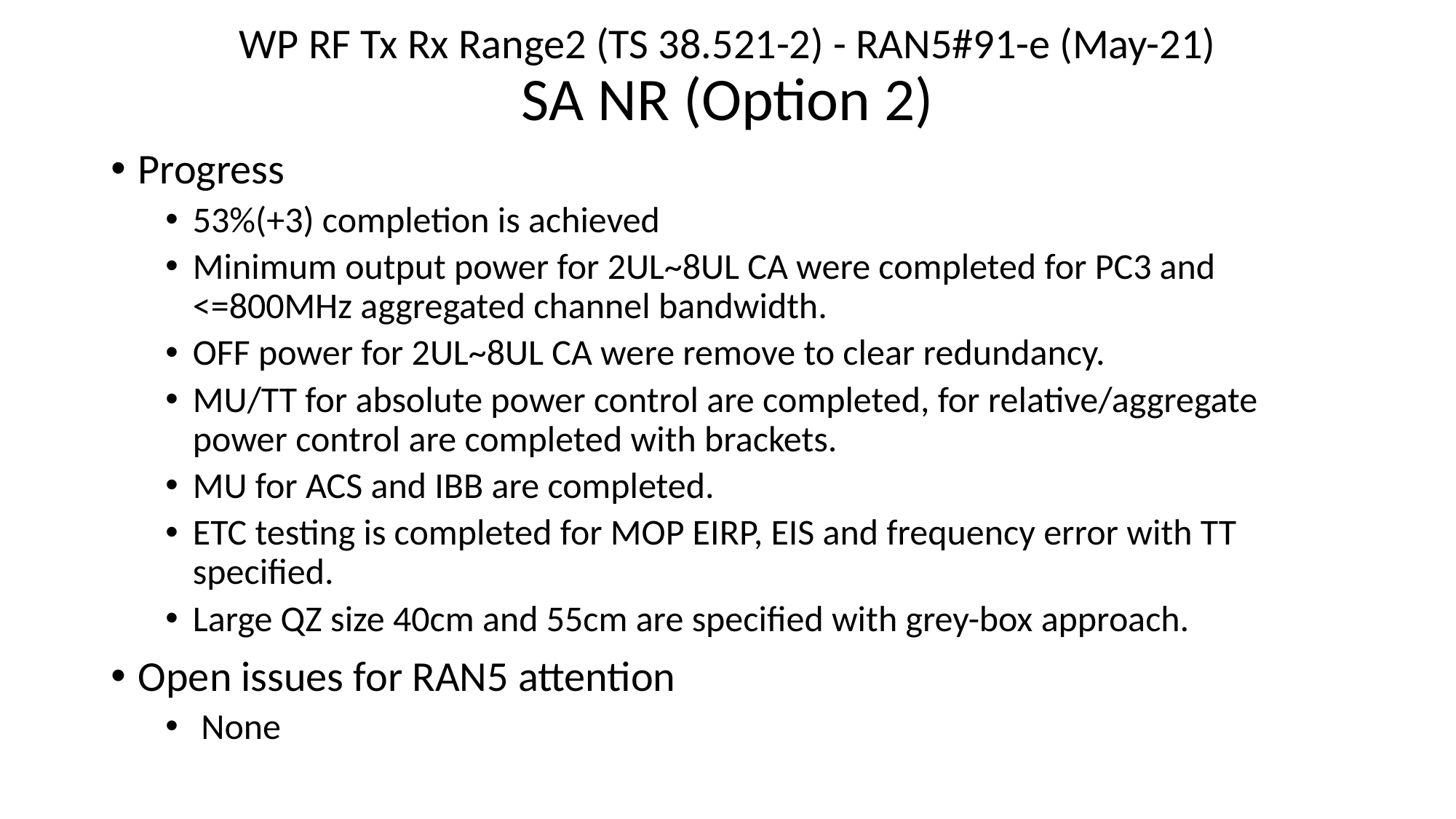

# WP RF Tx Rx Range2 (TS 38.521-2) - RAN5#91-e (May-21) SA NR (Option 2)
Progress
53%(+3) completion is achieved
Minimum output power for 2UL~8UL CA were completed for PC3 and <=800MHz aggregated channel bandwidth.
OFF power for 2UL~8UL CA were remove to clear redundancy.
MU/TT for absolute power control are completed, for relative/aggregate power control are completed with brackets.
MU for ACS and IBB are completed.
ETC testing is completed for MOP EIRP, EIS and frequency error with TT specified.
Large QZ size 40cm and 55cm are specified with grey-box approach.
Open issues for RAN5 attention
 None